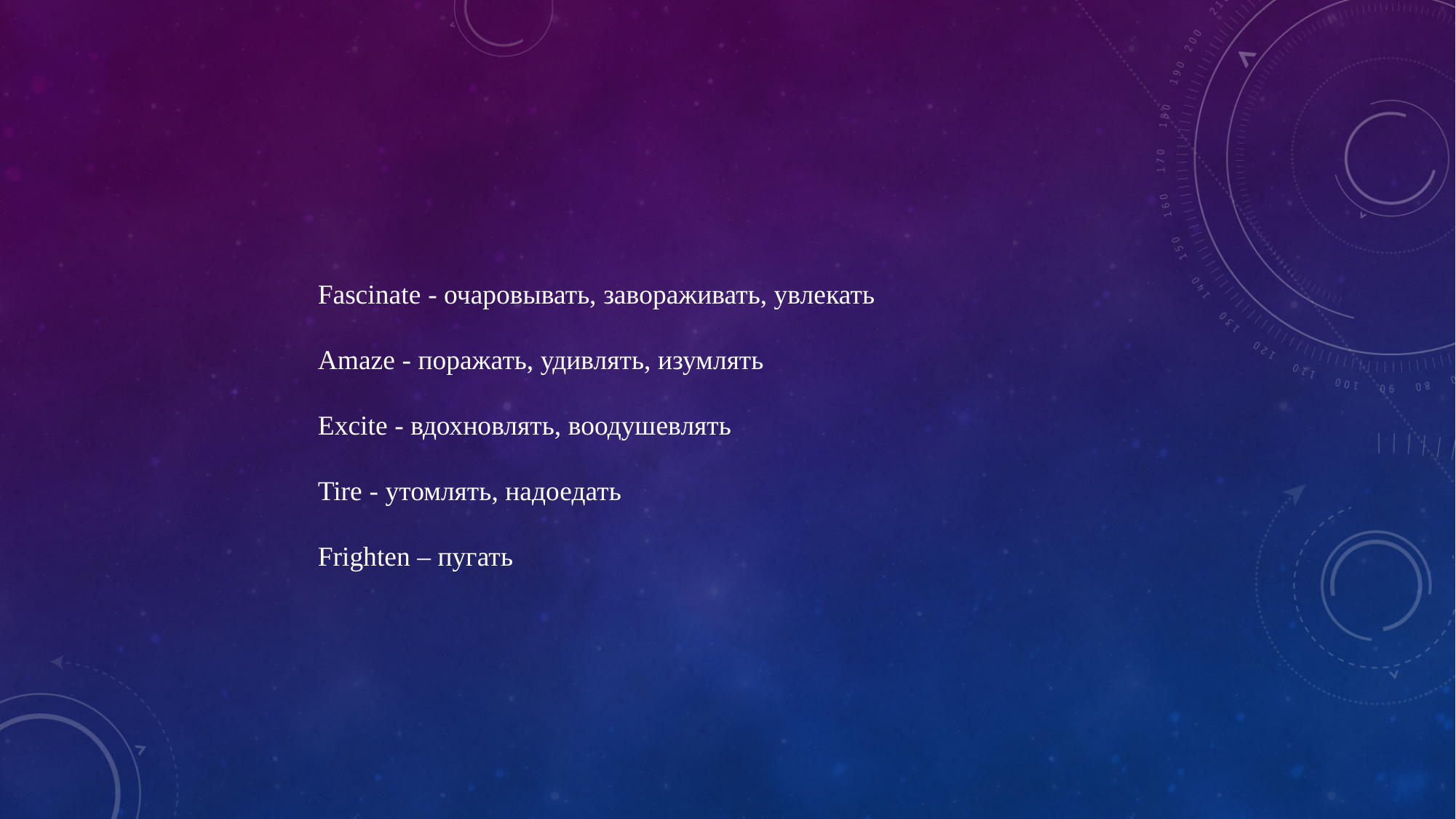

Fascinate - очаровывать, завораживать, увлекать
Amaze - поражать, удивлять, изумлять
Excite - вдохновлять, воодушевлять
Tire - утомлять, надоедать
Frighten – пугать